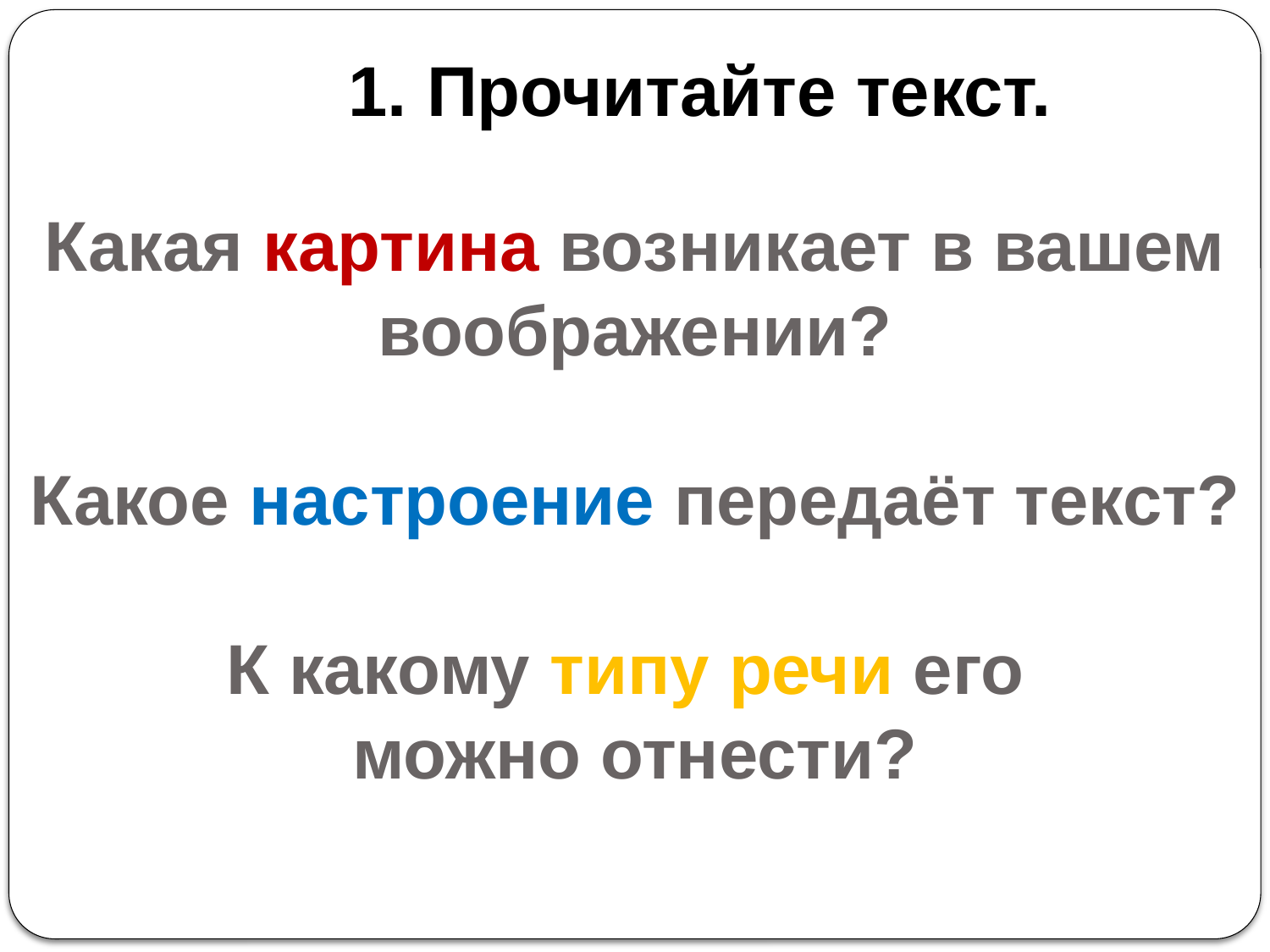

1. Прочитайте текст.
# Какая картина возникает в вашем воображении? Какое настроение передаёт текст? К какому типу речи его можно отнести?